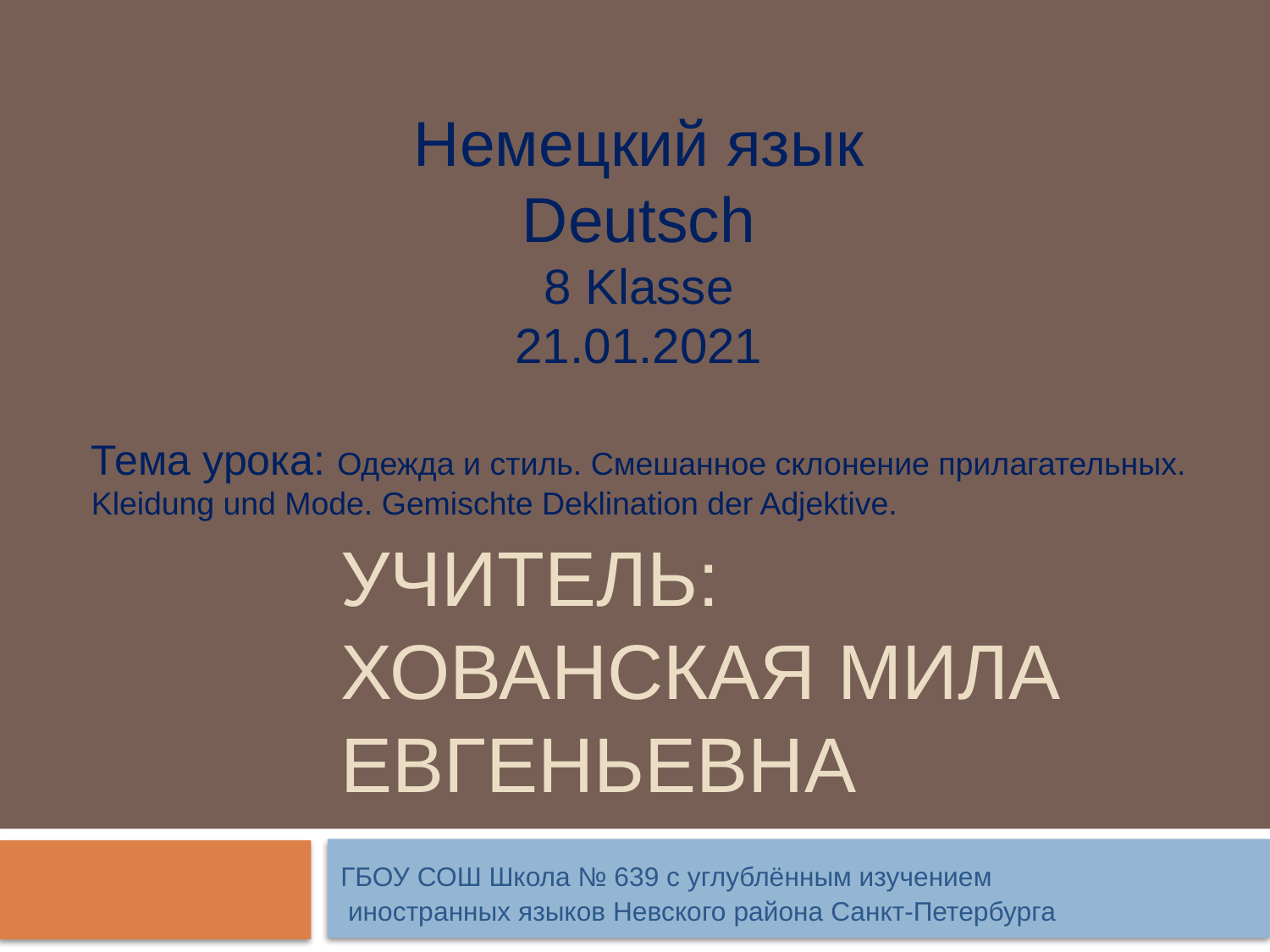

Немецкий язык
Deutsch
8 Klasse
21.01.2021

Тема урока: Одежда и стиль. Смешанное склонение прилагательных.
Kleidung und Mode. Gemischte Deklination der Adjektive.

# Учитель: Хованская Мила Евгеньевна

ГБОУ СОШ Школа № 639 с углублённым изучением
 иностранных языков Невского района Санкт-Петербурга